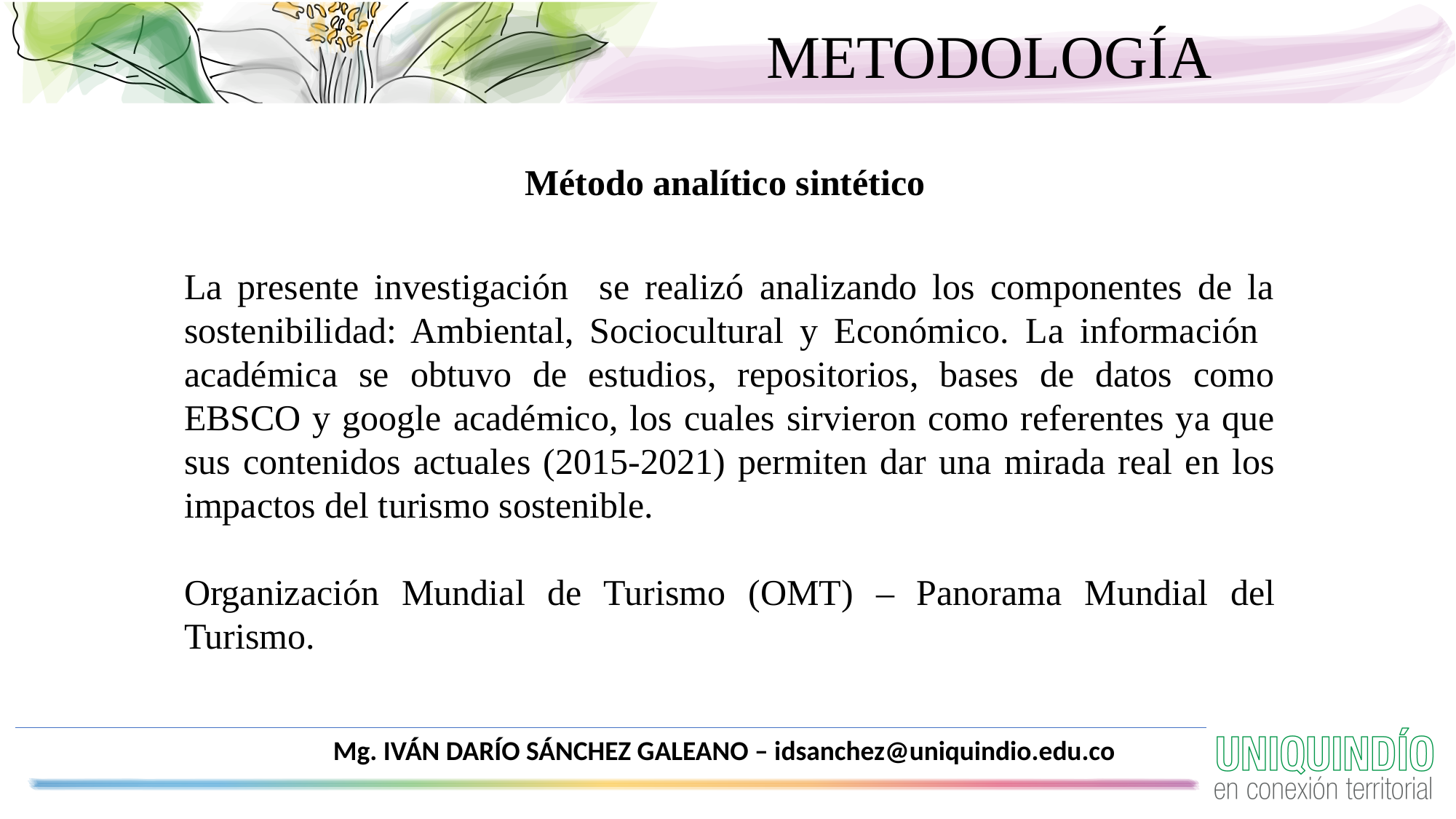

METODOLOGÍA
Método analítico sintético
La presente investigación  se realizó analizando los componentes de la sostenibilidad: Ambiental, Sociocultural y Económico. La información  académica se obtuvo de estudios, repositorios, bases de datos como EBSCO y google académico, los cuales sirvieron como referentes ya que sus contenidos actuales (2015-2021) permiten dar una mirada real en los impactos del turismo sostenible.

Organización Mundial de Turismo (OMT) – Panorama Mundial del Turismo.
Mg. IVÁN DARÍO SÁNCHEZ GALEANO – idsanchez@uniquindio.edu.co